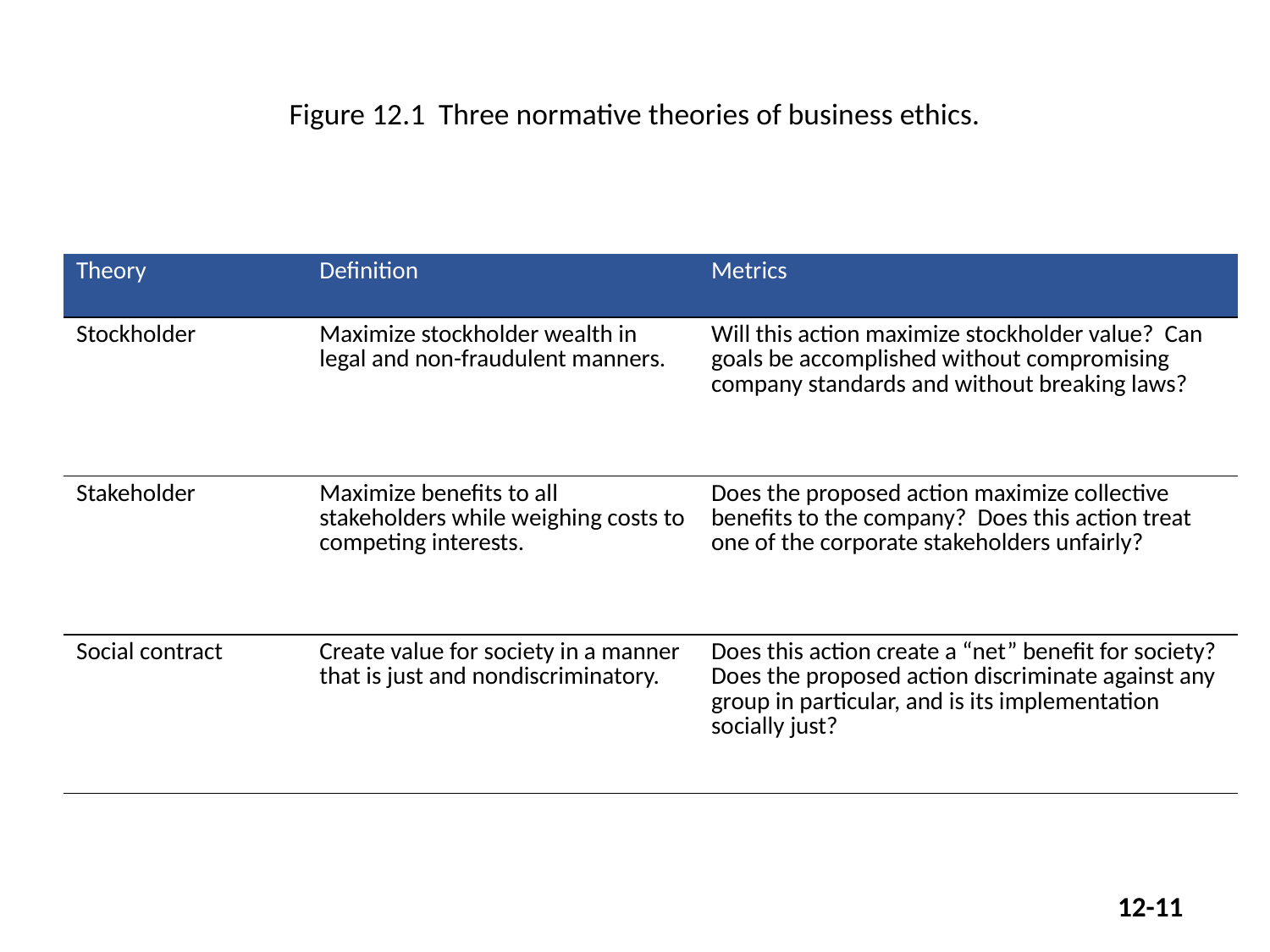

Figure 12.1  Three normative theories of business ethics.
| Theory | Definition | Metrics |
| --- | --- | --- |
| Stockholder | Maximize stockholder wealth in legal and non-fraudulent manners. | Will this action maximize stockholder value? Can goals be accomplished without compromising company standards and without breaking laws? |
| Stakeholder | Maximize benefits to all stakeholders while weighing costs to competing interests. | Does the proposed action maximize collective benefits to the company? Does this action treat one of the corporate stakeholders unfairly? |
| Social contract | Create value for society in a manner that is just and nondiscriminatory. | Does this action create a “net” benefit for society? Does the proposed action discriminate against any group in particular, and is its implementation socially just? |